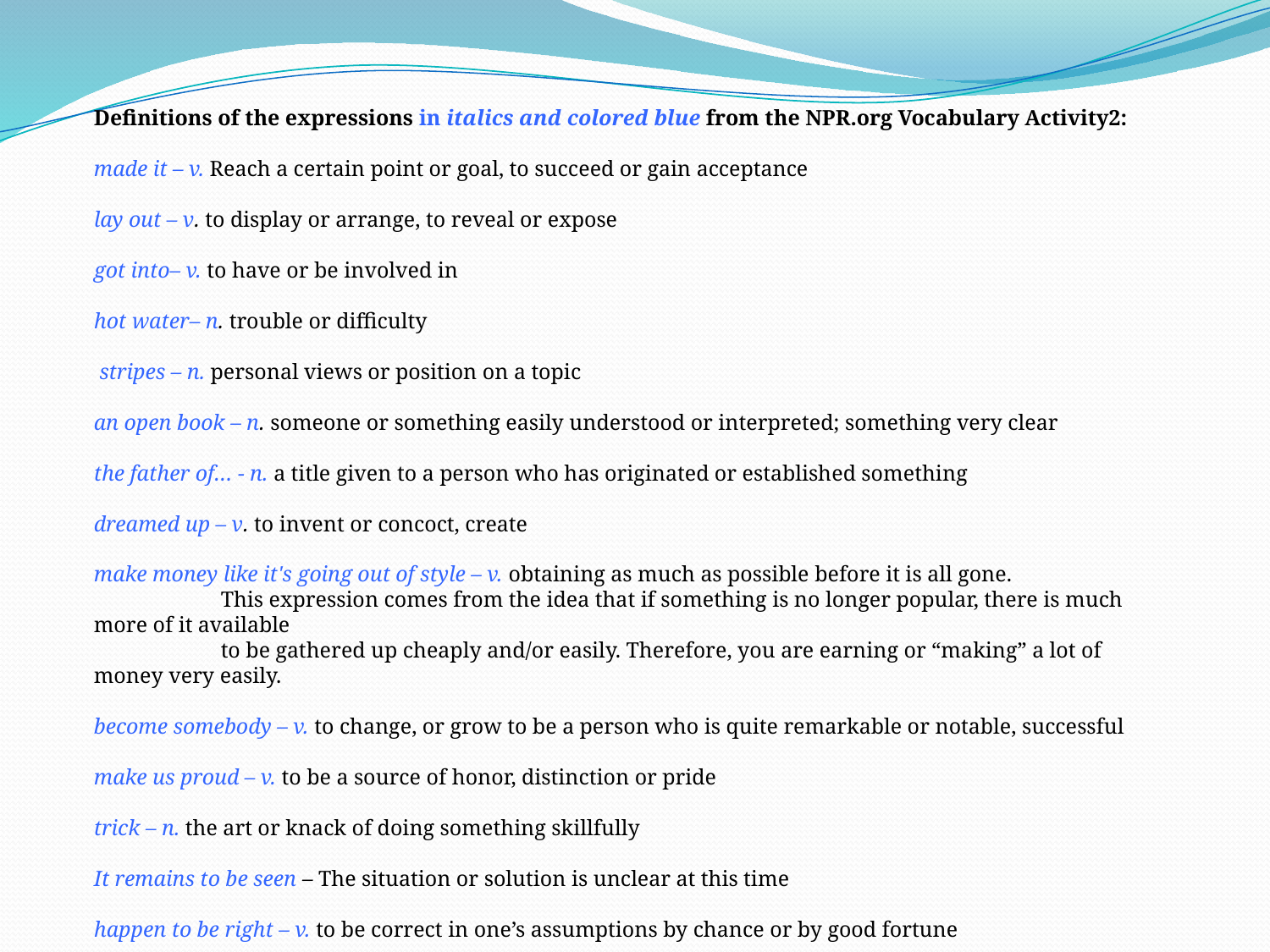

Definitions of the expressions in italics and colored blue from the NPR.org Vocabulary Activity2:

made it – v. Reach a certain point or goal, to succeed or gain acceptance

lay out – v. to display or arrange, to reveal or expose

got into– v. to have or be involved in

hot water– n. trouble or difficulty

 stripes – n. personal views or position on a topic

an open book – n. someone or something easily understood or interpreted; something very clear

the father of… - n. a title given to a person who has originated or established something

dreamed up – v. to invent or concoct, create

make money like it's going out of style – v. obtaining as much as possible before it is all gone.
	This expression comes from the idea that if something is no longer popular, there is much more of it available
	to be gathered up cheaply and/or easily. Therefore, you are earning or “making” a lot of money very easily.

become somebody – v. to change, or grow to be a person who is quite remarkable or notable, successful

make us proud – v. to be a source of honor, distinction or pride

trick – n. the art or knack of doing something skillfully

It remains to be seen – The situation or solution is unclear at this time

happen to be right – v. to be correct in one’s assumptions by chance or by good fortune